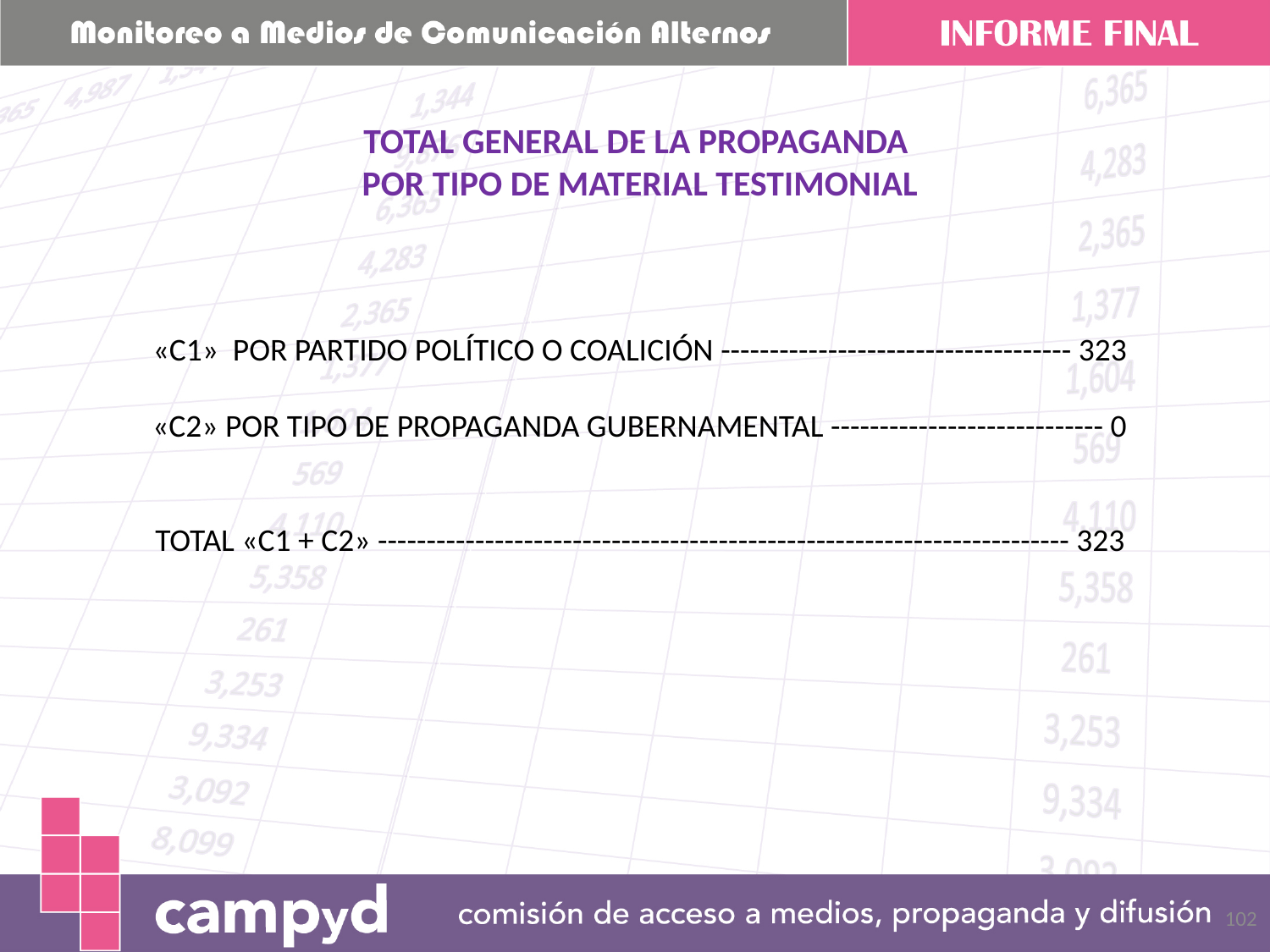

TOTAL GENERAL DE LA PROPAGANDA
POR TIPO DE MATERIAL TESTIMONIAL

«C1»  POR PARTIDO POLÍTICO O COALICIÓN ------------------------------------ 323

«C2» POR TIPO DE PROPAGANDA GUBERNAMENTAL ---------------------------- 0

TOTAL «C1 + C2» ----------------------------------------------------------------------- 323
102